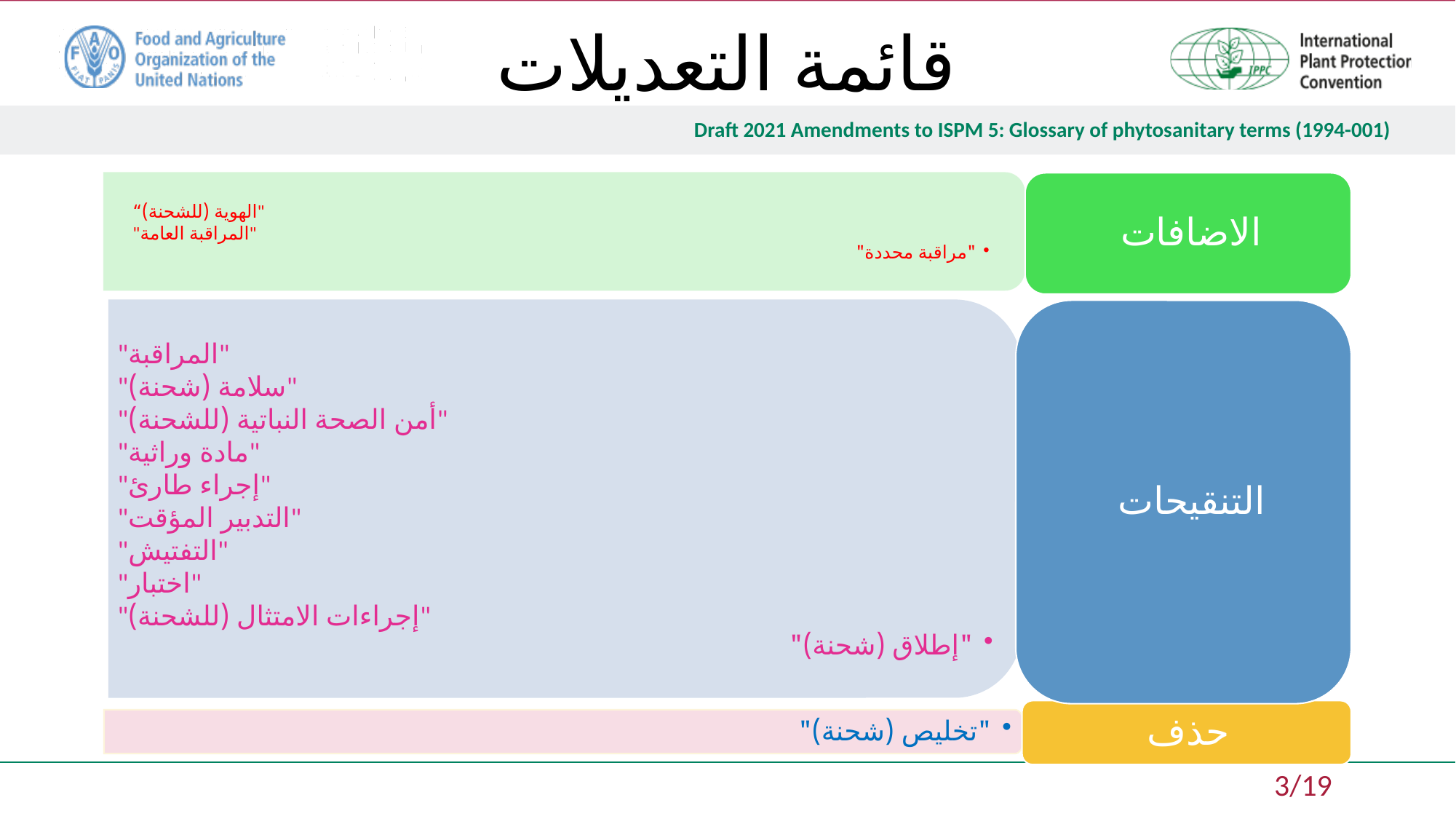

قائمة التعديلات
“الهوية (للشحنة)"
"المراقبة العامة"
"مراقبة محددة"
الاضافات
"تخليص (شحنة)"
حذف
"المراقبة"
"سلامة (شحنة)"
"أمن الصحة النباتية (للشحنة)"
"مادة وراثية"
"إجراء طارئ"
"التدبير المؤقت"
"التفتيش"
"اختبار"
"إجراءات الامتثال (للشحنة)"
"إطلاق (شحنة)"
التنقيحات